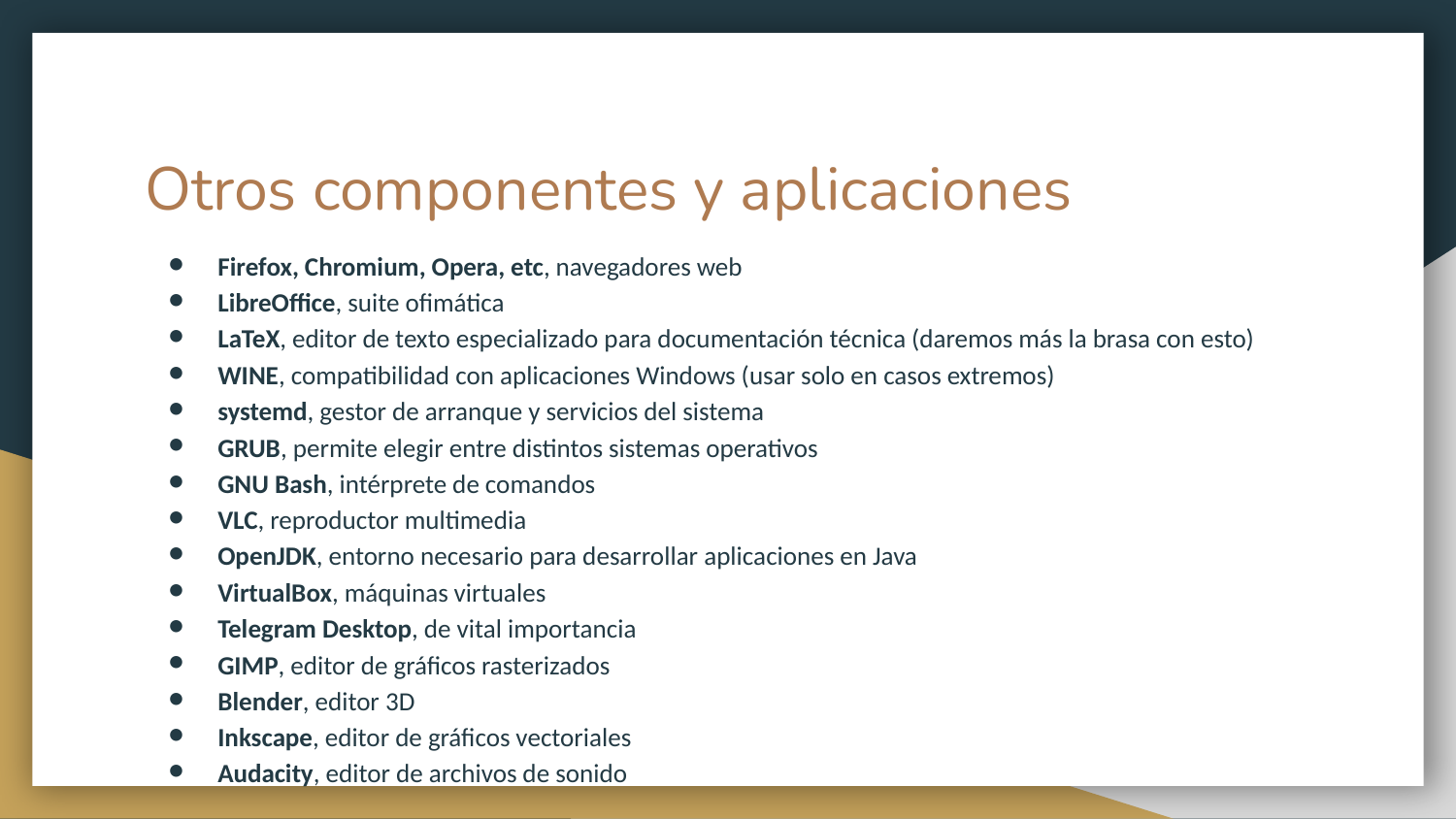

# Otros componentes y aplicaciones
Firefox, Chromium, Opera, etc, navegadores web
LibreOffice, suite ofimática
LaTeX, editor de texto especializado para documentación técnica (daremos más la brasa con esto)
WINE, compatibilidad con aplicaciones Windows (usar solo en casos extremos)
systemd, gestor de arranque y servicios del sistema
GRUB, permite elegir entre distintos sistemas operativos
GNU Bash, intérprete de comandos
VLC, reproductor multimedia
OpenJDK, entorno necesario para desarrollar aplicaciones en Java
VirtualBox, máquinas virtuales
Telegram Desktop, de vital importancia
GIMP, editor de gráficos rasterizados
Blender, editor 3D
Inkscape, editor de gráficos vectoriales
Audacity, editor de archivos de sonido